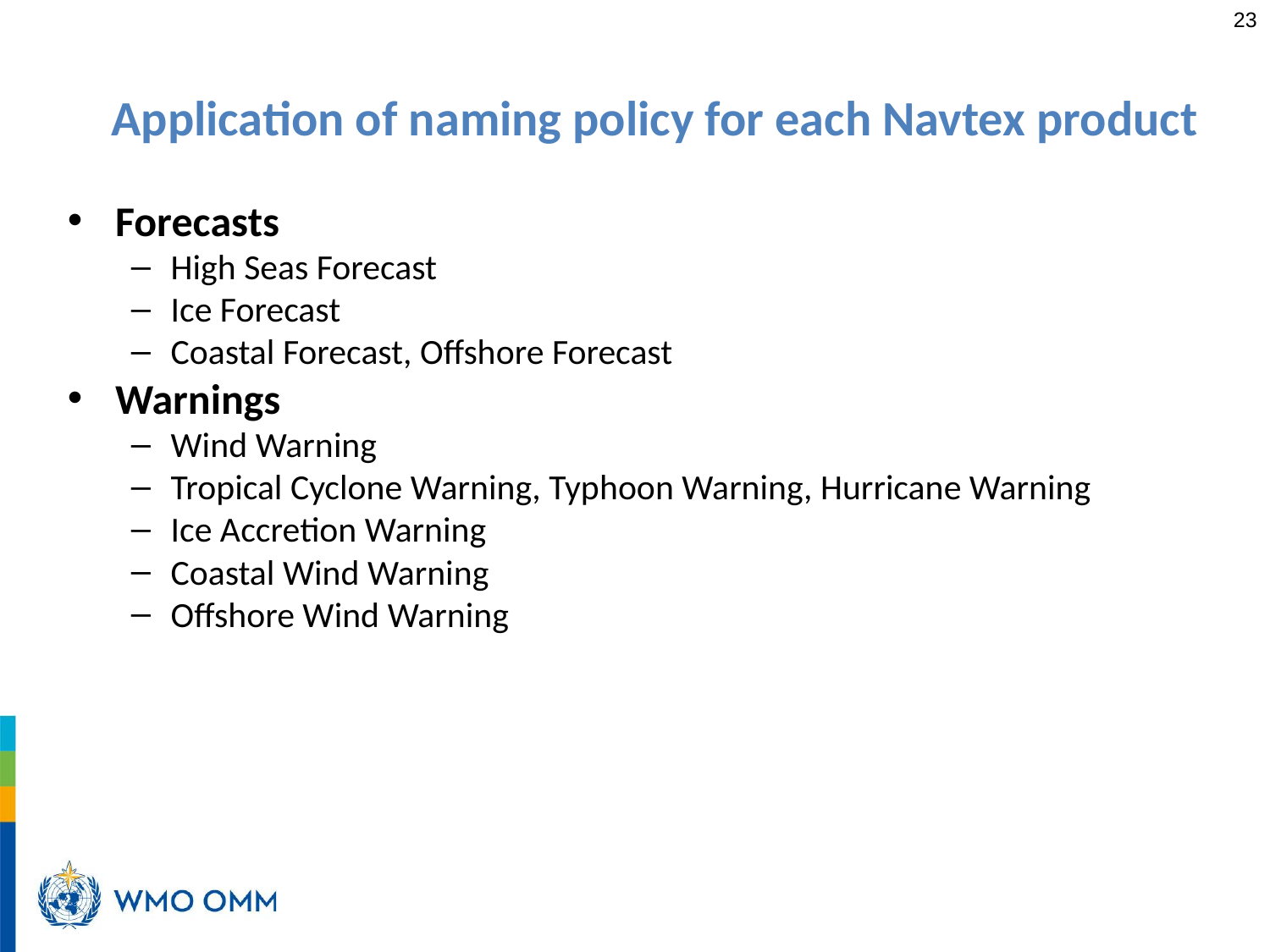

23
Application of naming policy for each Navtex product
Forecasts
High Seas Forecast
Ice Forecast
Coastal Forecast, Offshore Forecast
Warnings
Wind Warning
Tropical Cyclone Warning, Typhoon Warning, Hurricane Warning
Ice Accretion Warning
Coastal Wind Warning
Offshore Wind Warning